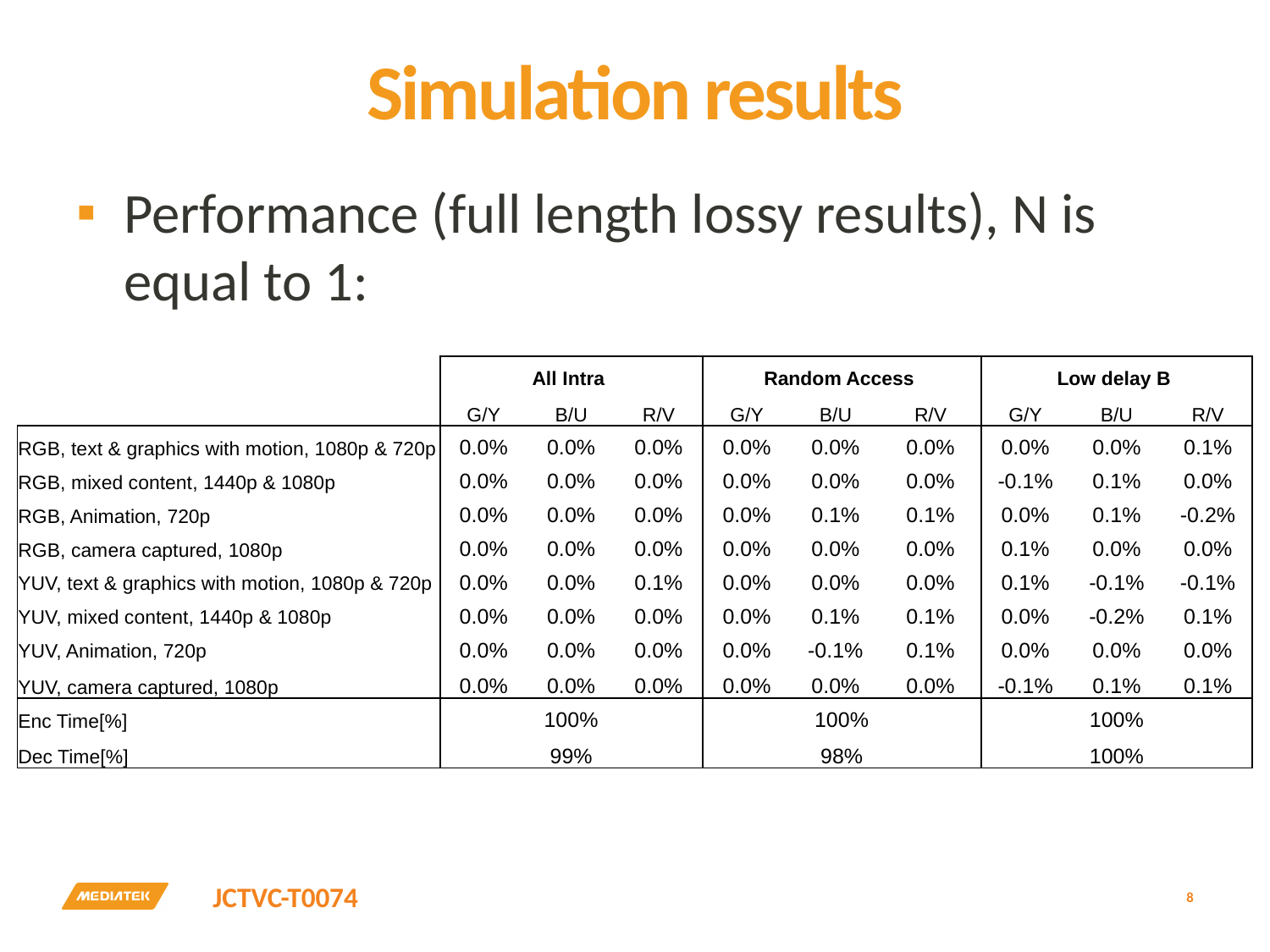

# Simulation results
Performance (full length lossy results), N is equal to 1:

|  | All Intra |  |  | Random Access |  |  | Low delay B |  |  |
| --- | --- | --- | --- | --- | --- | --- | --- | --- | --- |
|  | G/Y | B/U | R/V | G/Y | B/U | R/V | G/Y | B/U | R/V |
| RGB, text & graphics with motion, 1080p & 720p | 0.0% | 0.0% | 0.0% | 0.0% | 0.0% | 0.0% | 0.0% | 0.0% | 0.1% |
| RGB, mixed content, 1440p & 1080p | 0.0% | 0.0% | 0.0% | 0.0% | 0.0% | 0.0% | -0.1% | 0.1% | 0.0% |
| RGB, Animation, 720p | 0.0% | 0.0% | 0.0% | 0.0% | 0.1% | 0.1% | 0.0% | 0.1% | -0.2% |
| RGB, camera captured, 1080p | 0.0% | 0.0% | 0.0% | 0.0% | 0.0% | 0.0% | 0.1% | 0.0% | 0.0% |
| YUV, text & graphics with motion, 1080p & 720p | 0.0% | 0.0% | 0.1% | 0.0% | 0.0% | 0.0% | 0.1% | -0.1% | -0.1% |
| YUV, mixed content, 1440p & 1080p | 0.0% | 0.0% | 0.0% | 0.0% | 0.1% | 0.1% | 0.0% | -0.2% | 0.1% |
| YUV, Animation, 720p | 0.0% | 0.0% | 0.0% | 0.0% | -0.1% | 0.1% | 0.0% | 0.0% | 0.0% |
| YUV, camera captured, 1080p | 0.0% | 0.0% | 0.0% | 0.0% | 0.0% | 0.0% | -0.1% | 0.1% | 0.1% |
| Enc Time[%] | 100% |  |  | 100% |  |  | 100% |  |  |
| Dec Time[%] | 99% |  |  | 98% |  |  | 100% |  |  |
8